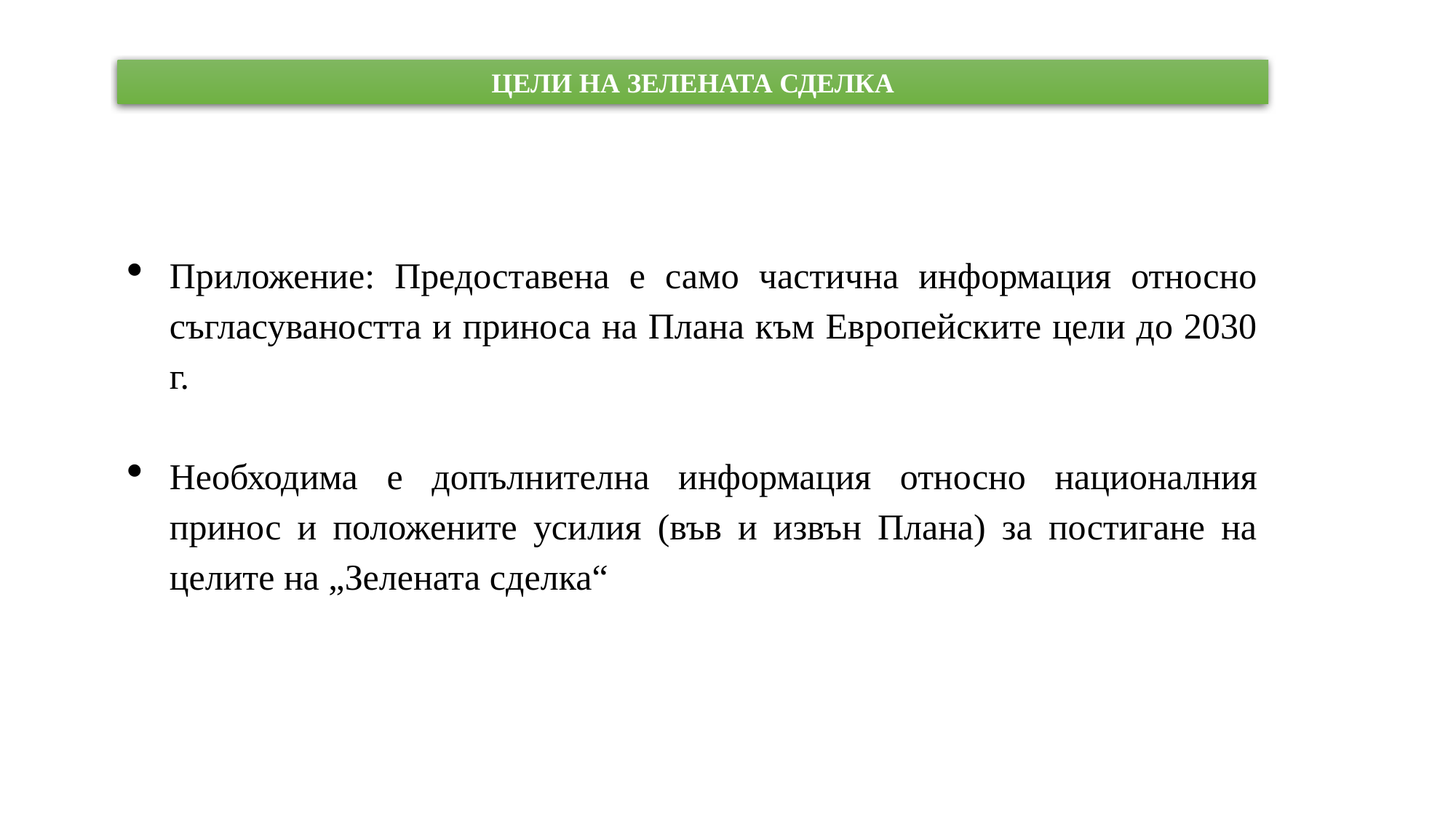

ЦЕЛИ НА ЗЕЛЕНАТА СДЕЛКА
Приложение: Предоставена е само частична информация относно съгласуваността и приноса на Плана към Европейските цели до 2030 г.

Необходима е допълнителна информация относно националния принос и положените усилия (във и извън Плана) за постигане на целите на „Зелената сделка“